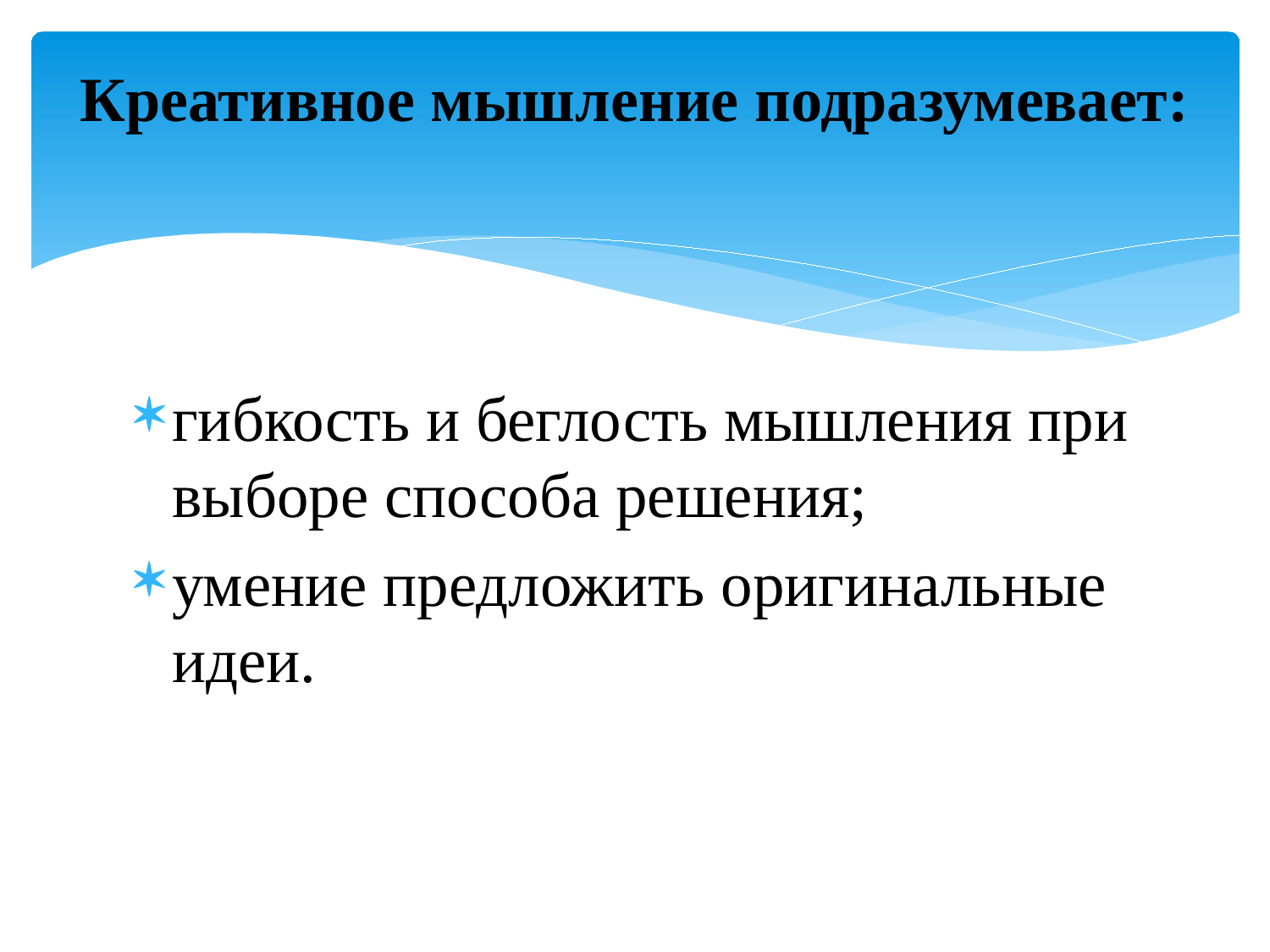

# Креативное мышление подразумевает:
гибкость и беглость мышления при выборе способа решения;
умение предложить оригинальные идеи.